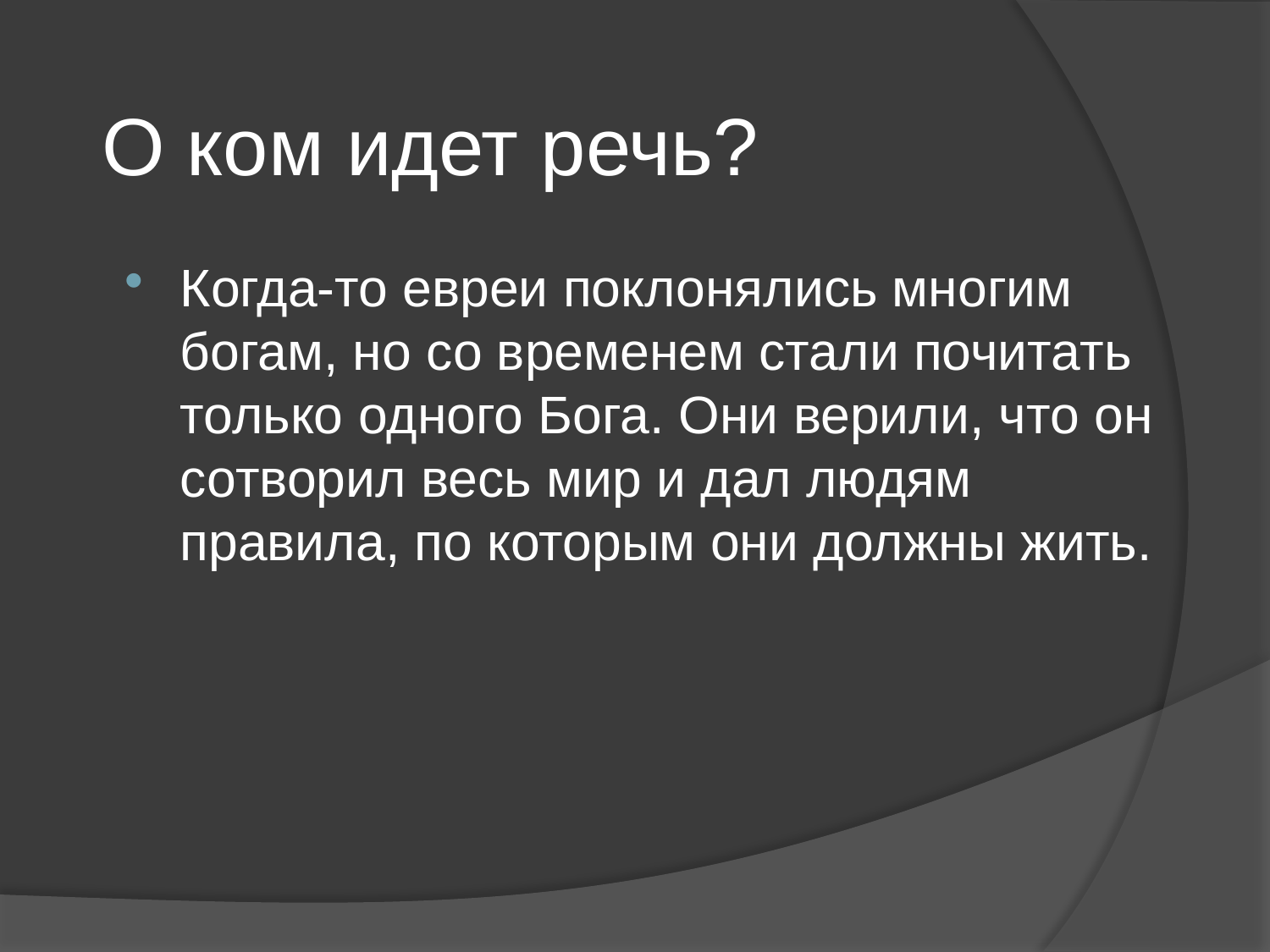

# О ком идет речь?
Когда-то евреи поклонялись многим богам, но со временем стали почитать только одного Бога. Они верили, что он сотворил весь мир и дал людям правила, по которым они должны жить.